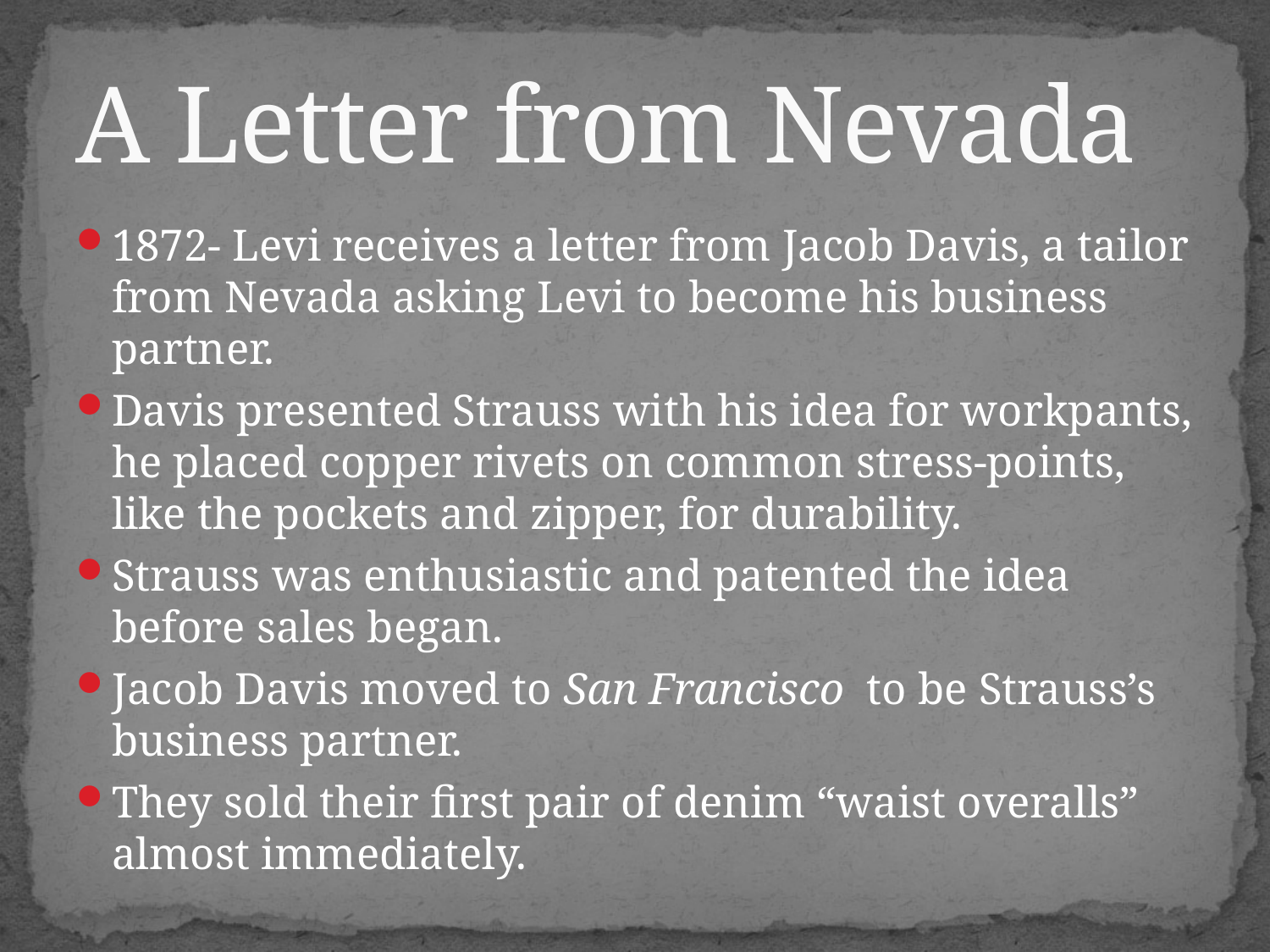

# A Letter from Nevada
1872- Levi receives a letter from Jacob Davis, a tailor from Nevada asking Levi to become his business partner.
Davis presented Strauss with his idea for workpants, he placed copper rivets on common stress-points, like the pockets and zipper, for durability.
Strauss was enthusiastic and patented the idea before sales began.
Jacob Davis moved to San Francisco  to be Strauss’s business partner.
They sold their first pair of denim “waist overalls” almost immediately.